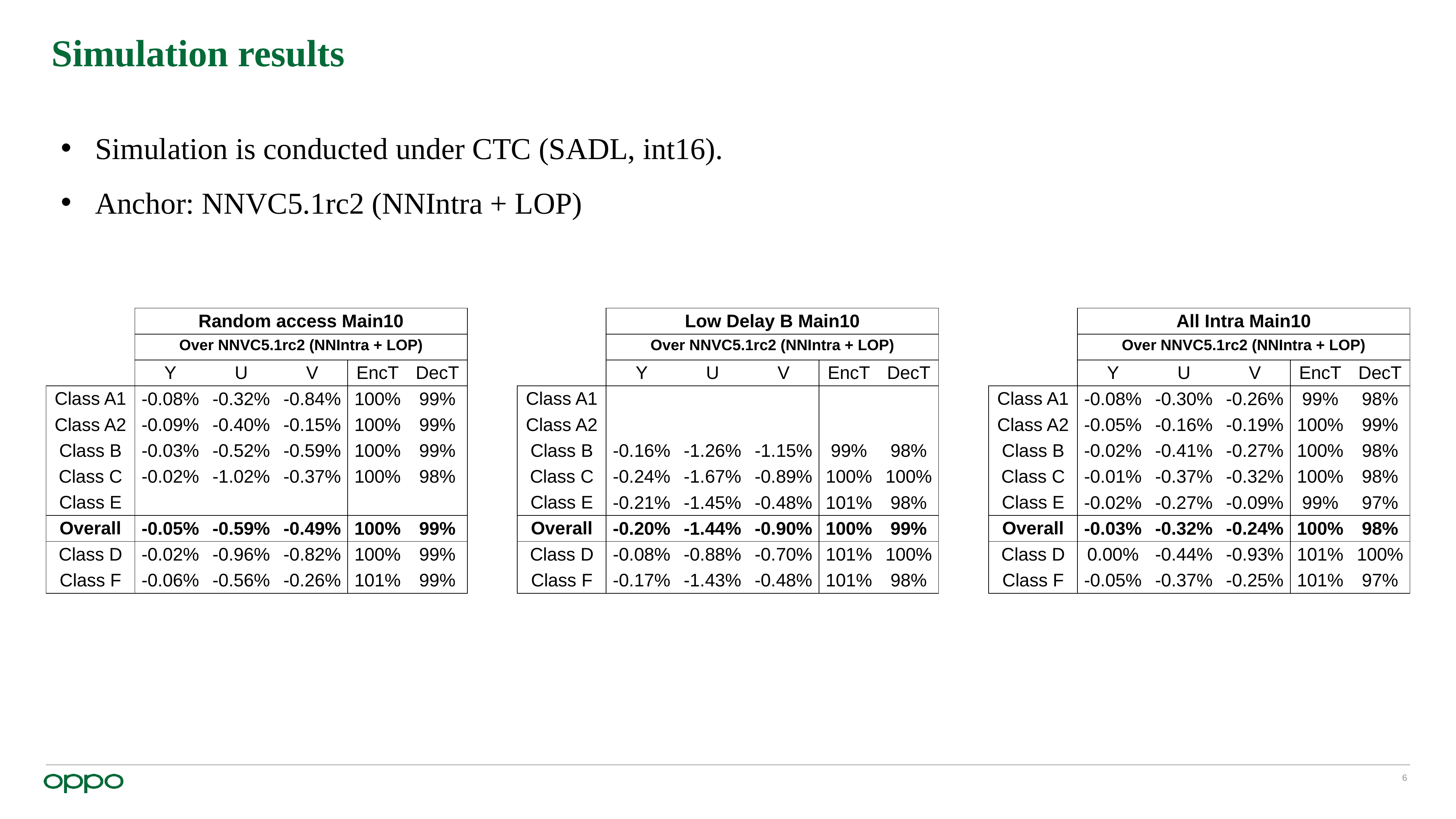

# Simulation results
Simulation is conducted under CTC (SADL, int16).
Anchor: NNVC5.1rc2 (NNIntra + LOP)

|  | Random access Main10 |  |  |  |  |
| --- | --- | --- | --- | --- | --- |
|  | Over NNVC5.1rc2 (NNIntra + LOP) |  |  |  |  |
|  | Y | U | V | EncT | DecT |
| Class A1 | -0.08% | -0.32% | -0.84% | 100% | 99% |
| Class A2 | -0.09% | -0.40% | -0.15% | 100% | 99% |
| Class B | -0.03% | -0.52% | -0.59% | 100% | 99% |
| Class C | -0.02% | -1.02% | -0.37% | 100% | 98% |
| Class E |  |  |  |  |  |
| Overall | -0.05% | -0.59% | -0.49% | 100% | 99% |
| Class D | -0.02% | -0.96% | -0.82% | 100% | 99% |
| Class F | -0.06% | -0.56% | -0.26% | 101% | 99% |
|  | Low Delay B Main10 |  |  |  |  |
| --- | --- | --- | --- | --- | --- |
|  | Over NNVC5.1rc2 (NNIntra + LOP) |  |  |  |  |
|  | Y | U | V | EncT | DecT |
| Class A1 |  |  |  |  |  |
| Class A2 |  |  |  |  |  |
| Class B | -0.16% | -1.26% | -1.15% | 99% | 98% |
| Class C | -0.24% | -1.67% | -0.89% | 100% | 100% |
| Class E | -0.21% | -1.45% | -0.48% | 101% | 98% |
| Overall | -0.20% | -1.44% | -0.90% | 100% | 99% |
| Class D | -0.08% | -0.88% | -0.70% | 101% | 100% |
| Class F | -0.17% | -1.43% | -0.48% | 101% | 98% |
|  | All Intra Main10 |  |  |  |  |
| --- | --- | --- | --- | --- | --- |
|  | Over NNVC5.1rc2 (NNIntra + LOP) |  |  |  |  |
|  | Y | U | V | EncT | DecT |
| Class A1 | -0.08% | -0.30% | -0.26% | 99% | 98% |
| Class A2 | -0.05% | -0.16% | -0.19% | 100% | 99% |
| Class B | -0.02% | -0.41% | -0.27% | 100% | 98% |
| Class C | -0.01% | -0.37% | -0.32% | 100% | 98% |
| Class E | -0.02% | -0.27% | -0.09% | 99% | 97% |
| Overall | -0.03% | -0.32% | -0.24% | 100% | 98% |
| Class D | 0.00% | -0.44% | -0.93% | 101% | 100% |
| Class F | -0.05% | -0.37% | -0.25% | 101% | 97% |